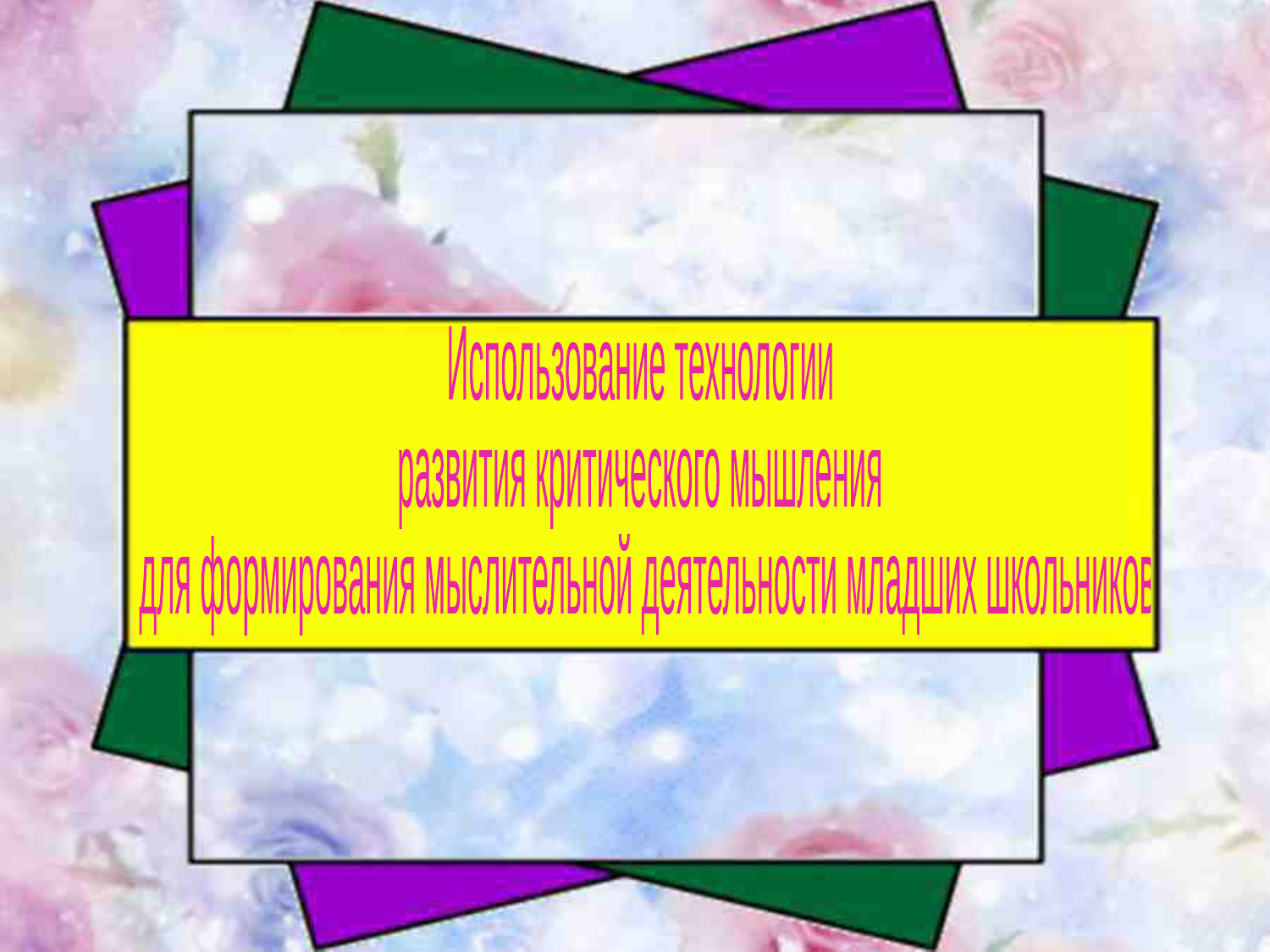

Использование технологии
развития критического мышления
 для формирования мыслительной деятельности младших школьников